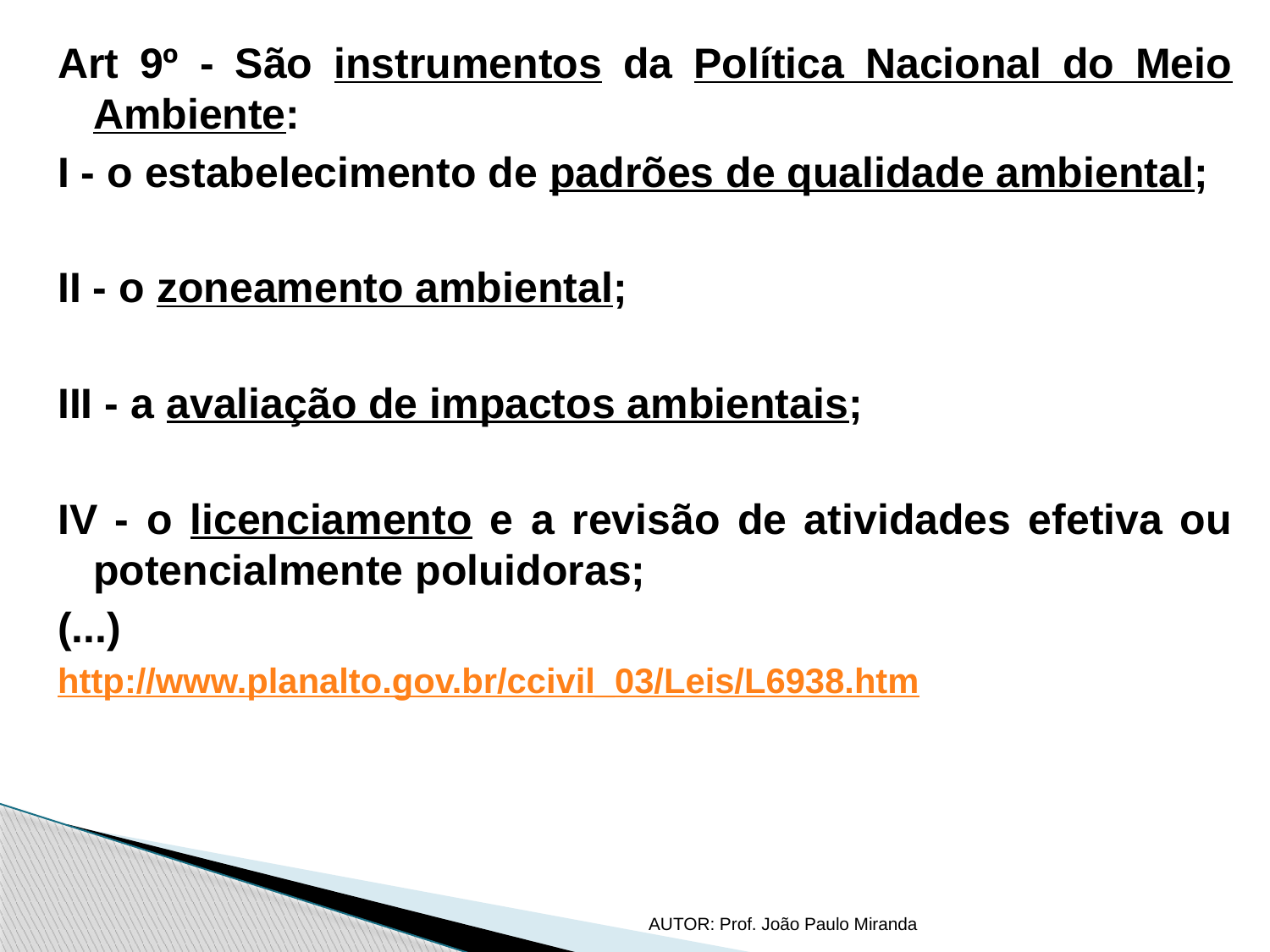

Art 9º - São instrumentos da Política Nacional do Meio Ambiente:
I - o estabelecimento de padrões de qualidade ambiental;

II - o zoneamento ambiental;

III - a avaliação de impactos ambientais;

IV - o licenciamento e a revisão de atividades efetiva ou potencialmente poluidoras;
(...)
http://www.planalto.gov.br/ccivil_03/Leis/L6938.htm

AUTOR: Prof. João Paulo Miranda